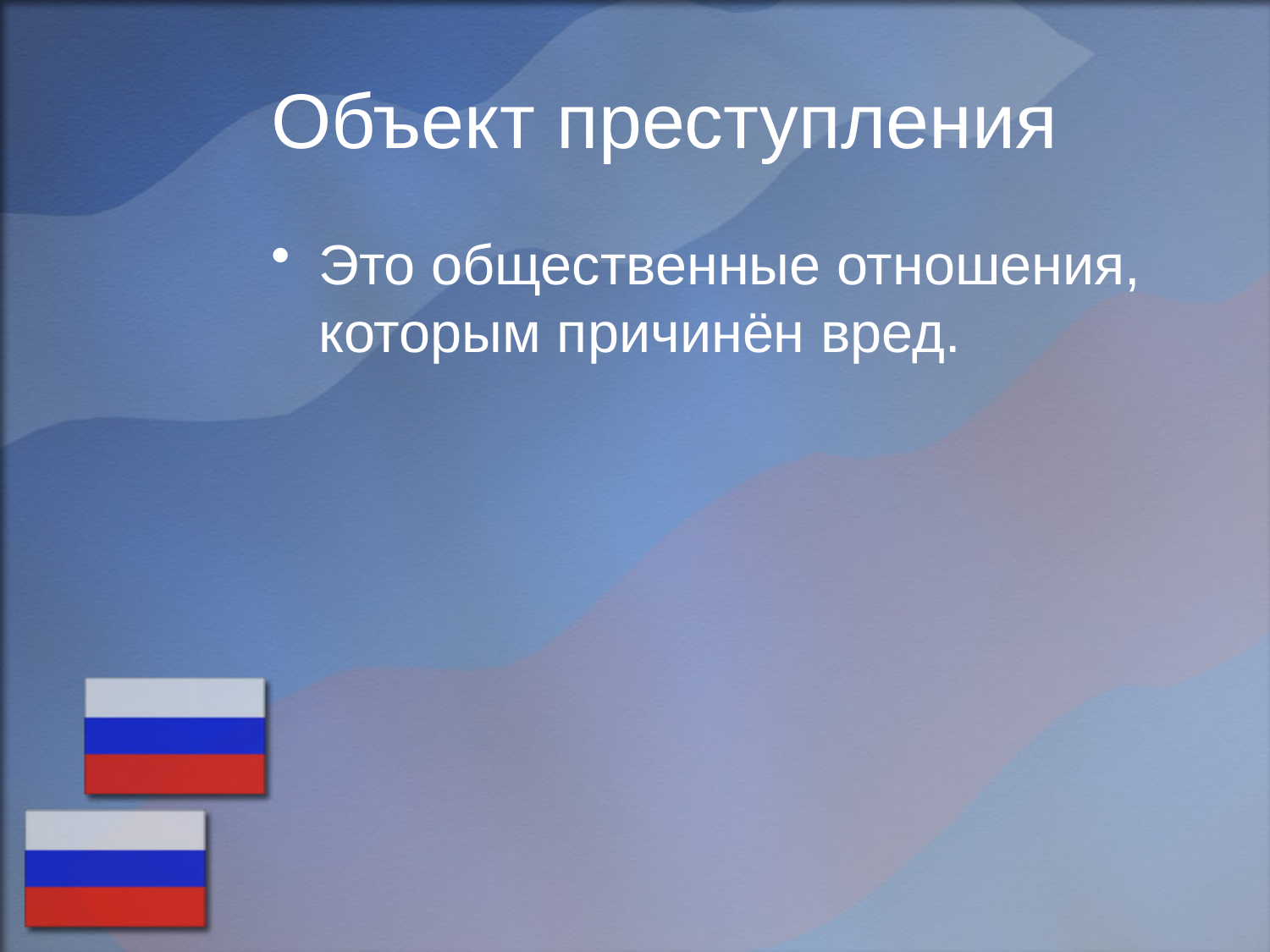

# Объект преступления
Это общественные отношения, которым причинён вред.